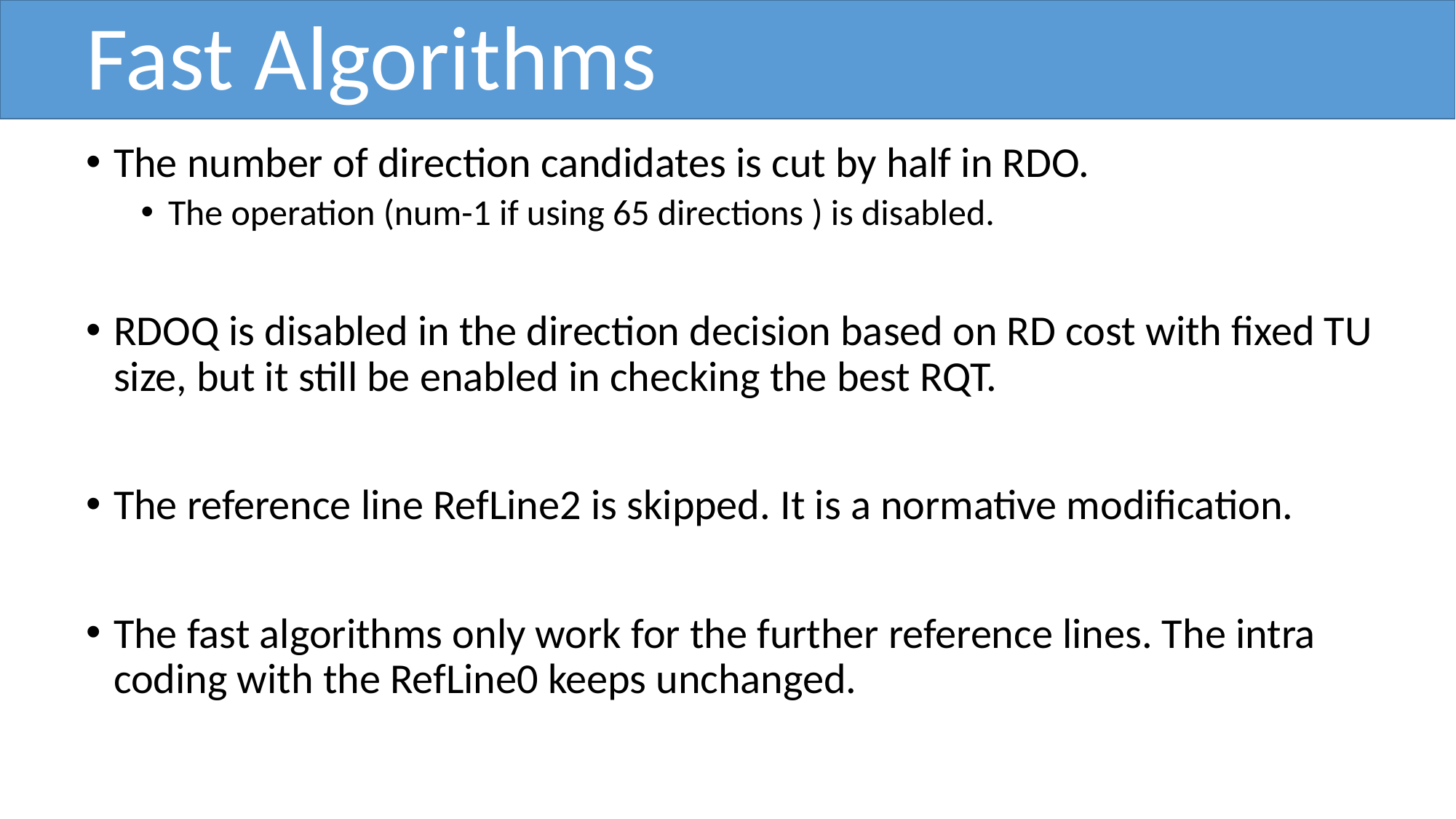

# Fast Algorithms
The number of direction candidates is cut by half in RDO.
The operation (num-1 if using 65 directions ) is disabled.

RDOQ is disabled in the direction decision based on RD cost with fixed TU size, but it still be enabled in checking the best RQT.

The reference line RefLine2 is skipped. It is a normative modification.

The fast algorithms only work for the further reference lines. The intra coding with the RefLine0 keeps unchanged.